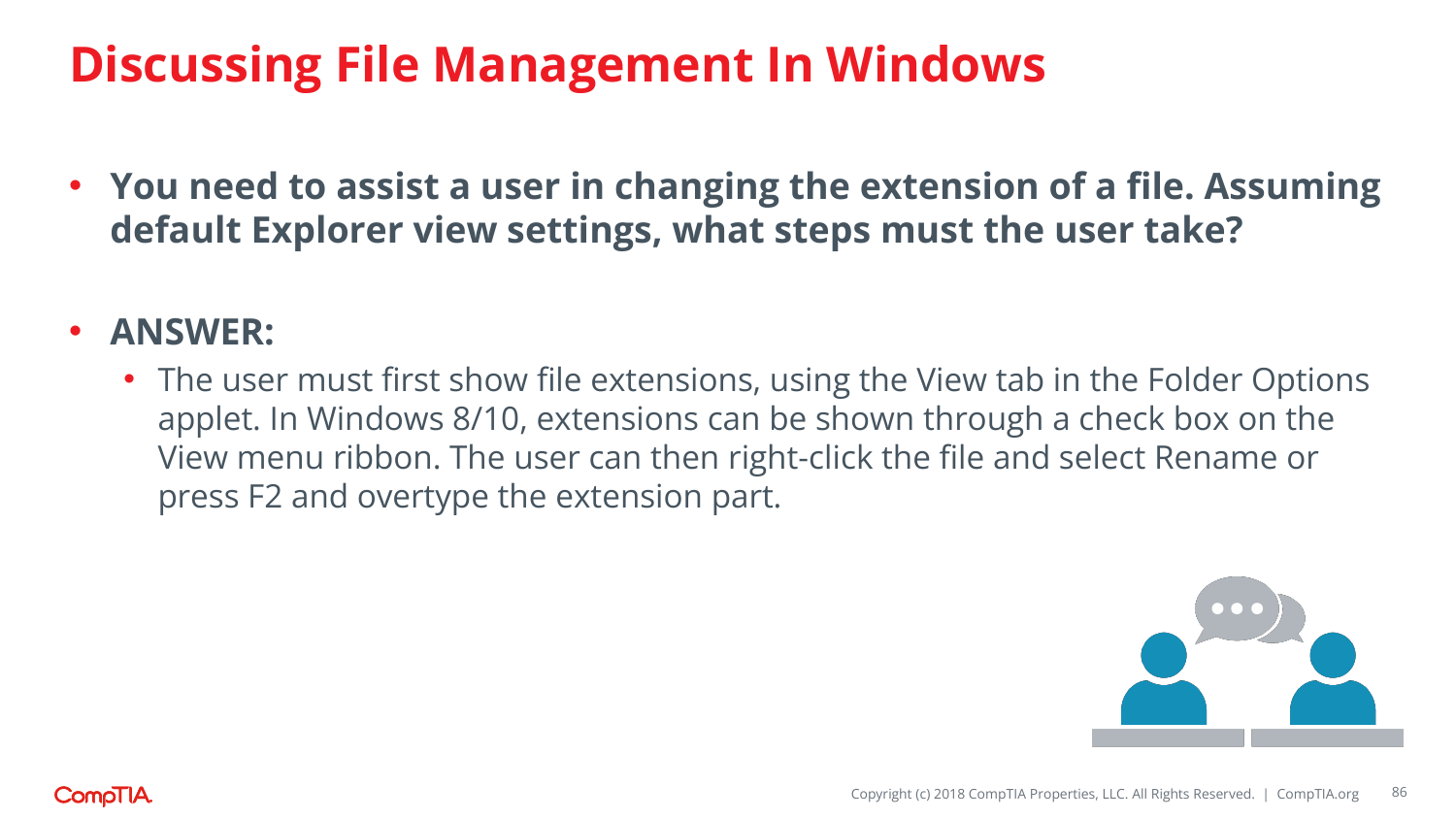

# Discussing File Management In Windows
You need to assist a user in changing the extension of a file. Assuming default Explorer view settings, what steps must the user take?

ANSWER:
The user must first show file extensions, using the View tab in the Folder Options applet. In Windows 8/10, extensions can be shown through a check box on the View menu ribbon. The user can then right-click the file and select Rename or press F2 and overtype the extension part.
86